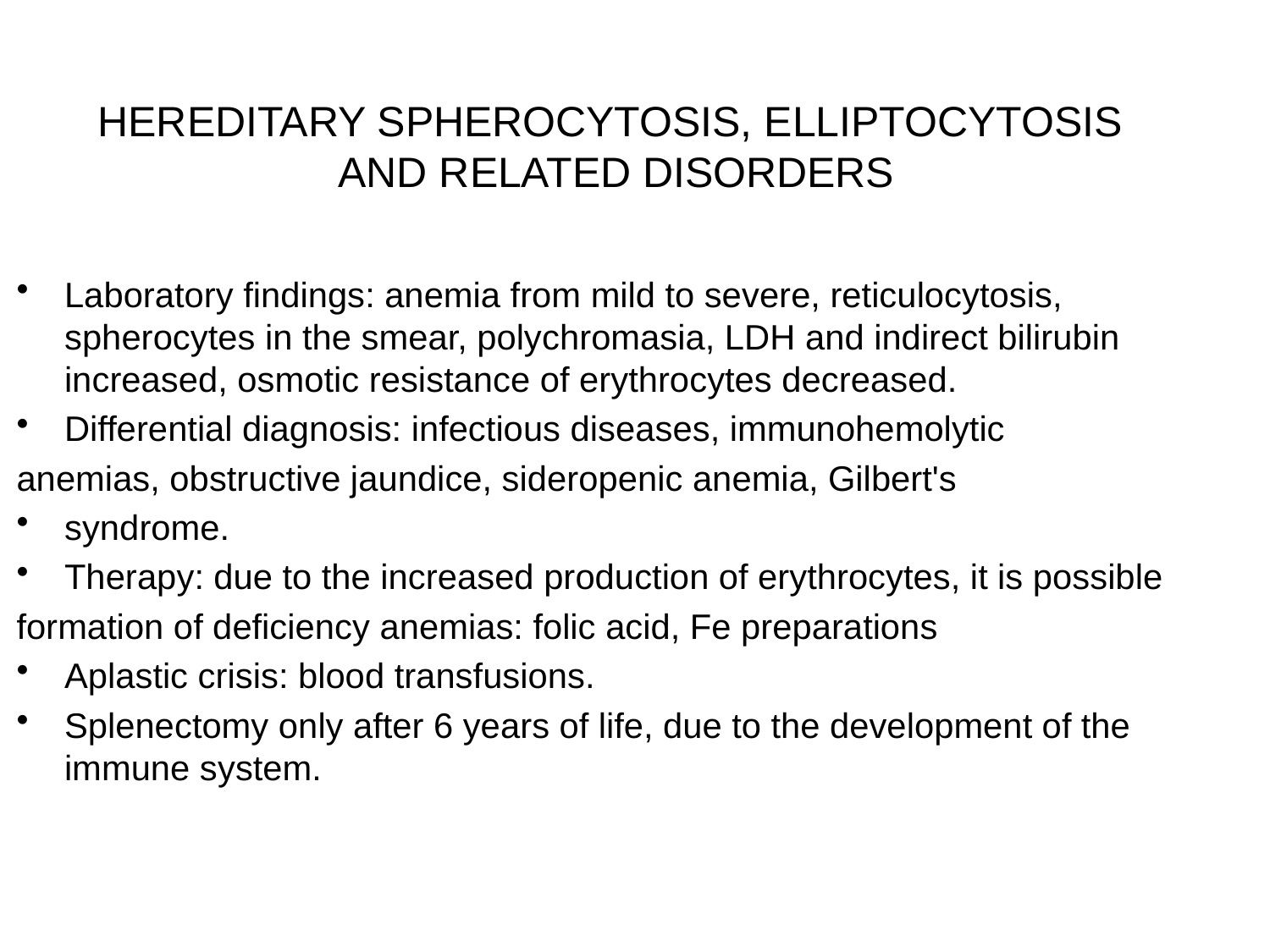

# HEREDITARY SPHEROCYTOSIS, ELLIPTOCYTOSIS AND RELATED DISORDERS
Laboratory findings: anemia from mild to severe, reticulocytosis, spherocytes in the smear, polychromasia, LDH and indirect bilirubin increased, osmotic resistance of erythrocytes decreased.
Differential diagnosis: infectious diseases, immunohemolytic
anemias, obstructive jaundice, sideropenic anemia, Gilbert's
syndrome.
Therapy: due to the increased production of erythrocytes, it is possible
formation of deficiency anemias: folic acid, Fe preparations
Aplastic crisis: blood transfusions.
Splenectomy only after 6 years of life, due to the development of the immune system.